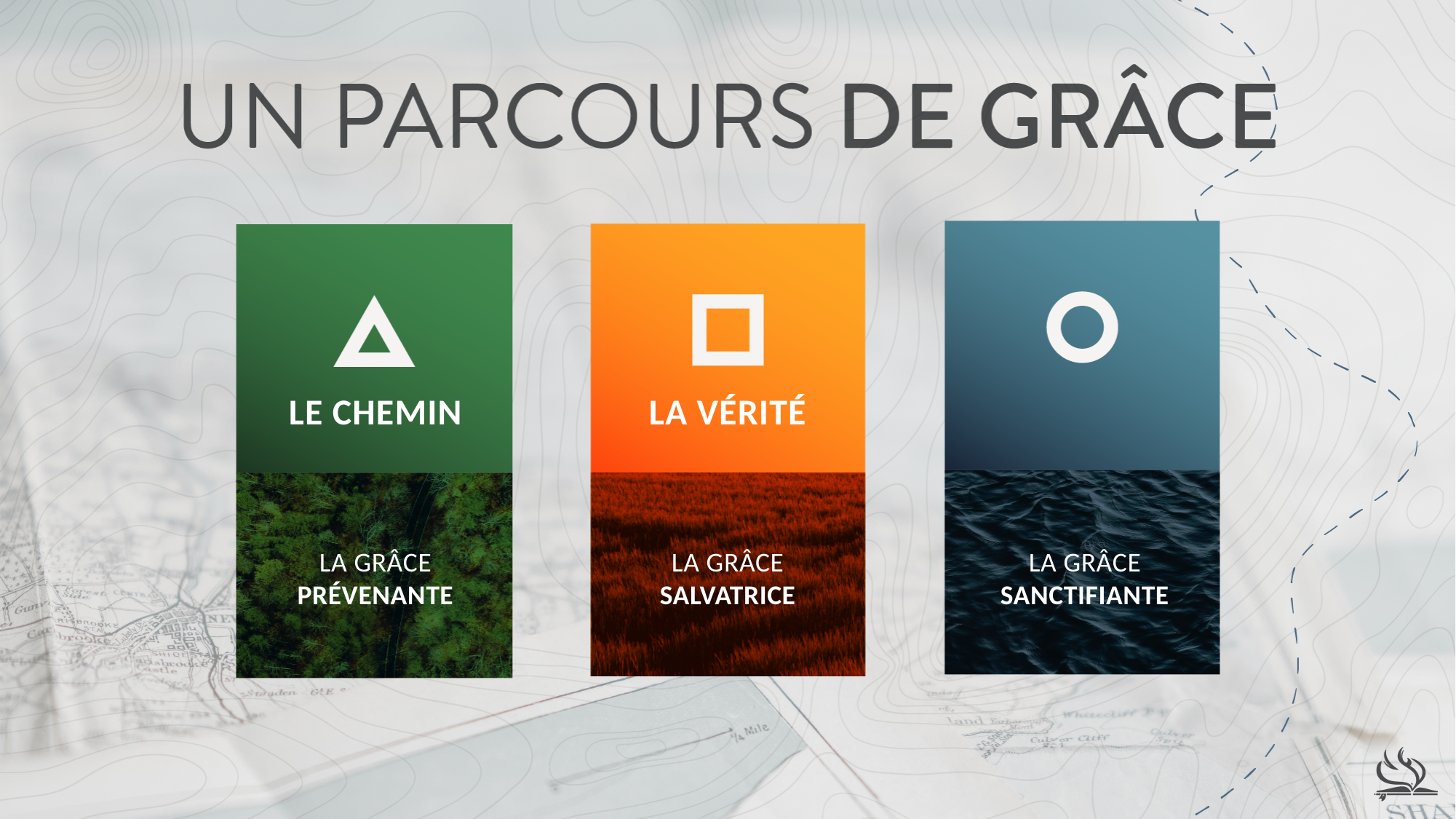

LA VÉRITÉ
LE CHEMIN
LA GRÂCE
SANCTIFIANTE
LA GRÂCE
PRÉVENANTE
LA GRÂCE
SALVATRICE